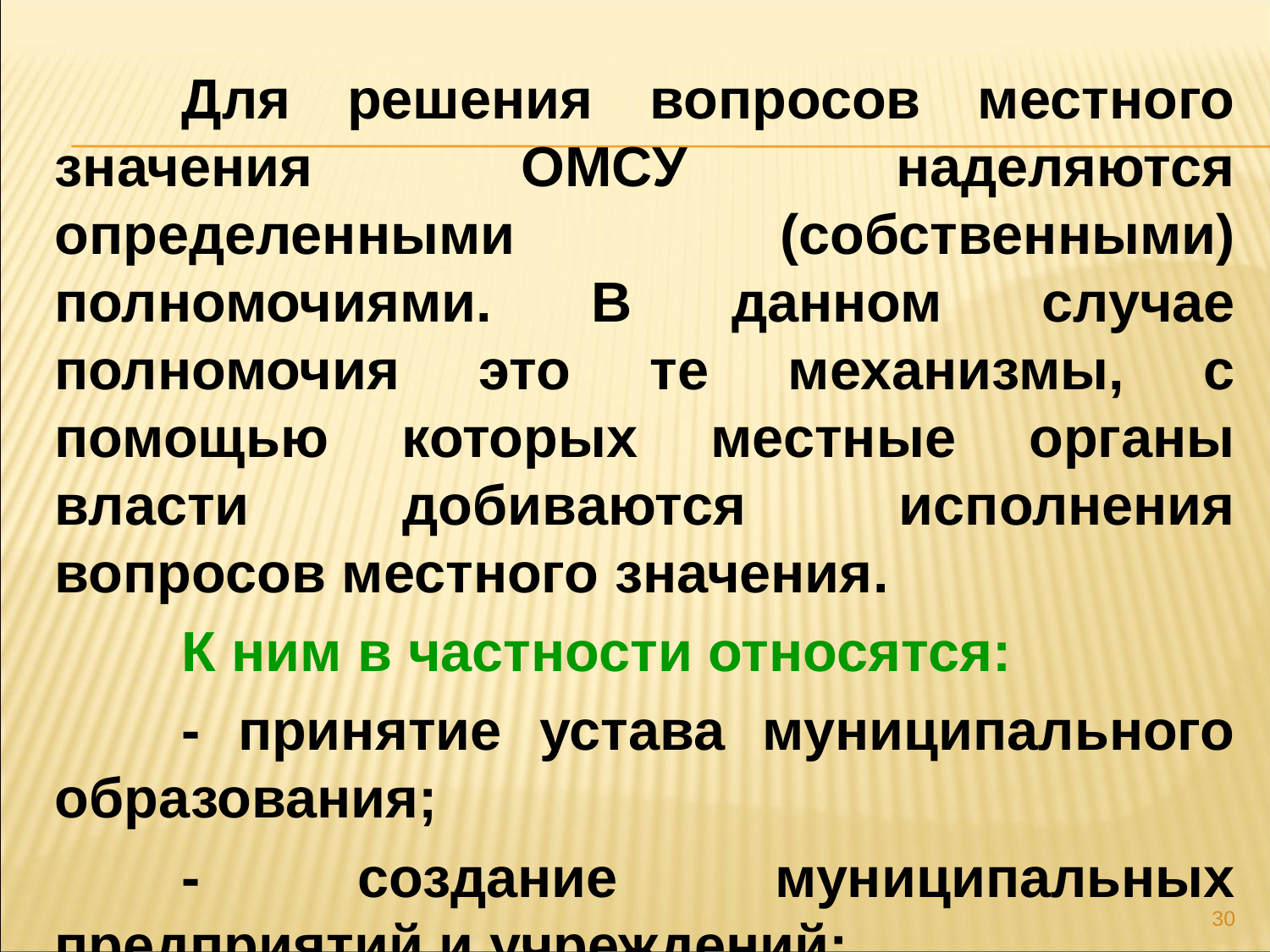

Для решения вопросов местного значения ОМСУ наделяются определенными (собственными) полномочиями. В данном случае полномочия это те механизмы, с помощью которых местные органы власти добиваются исполнения вопросов местного значения.
	К ним в частности относятся:
	- принятие устава муниципального образования;
	- создание муниципальных предприятий и учреждений;

30